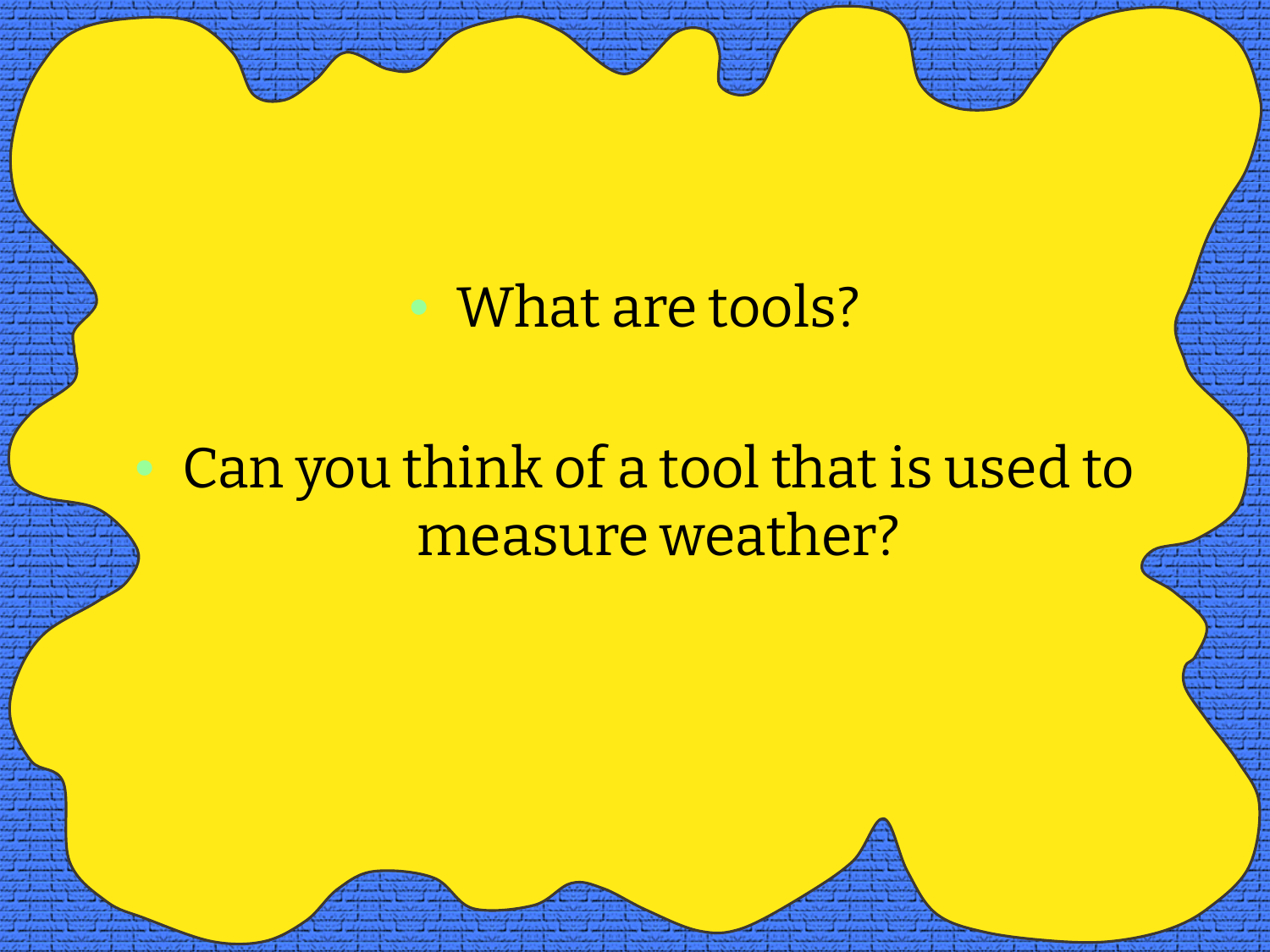

What are tools?

Can you think of a tool that is used to measure weather?